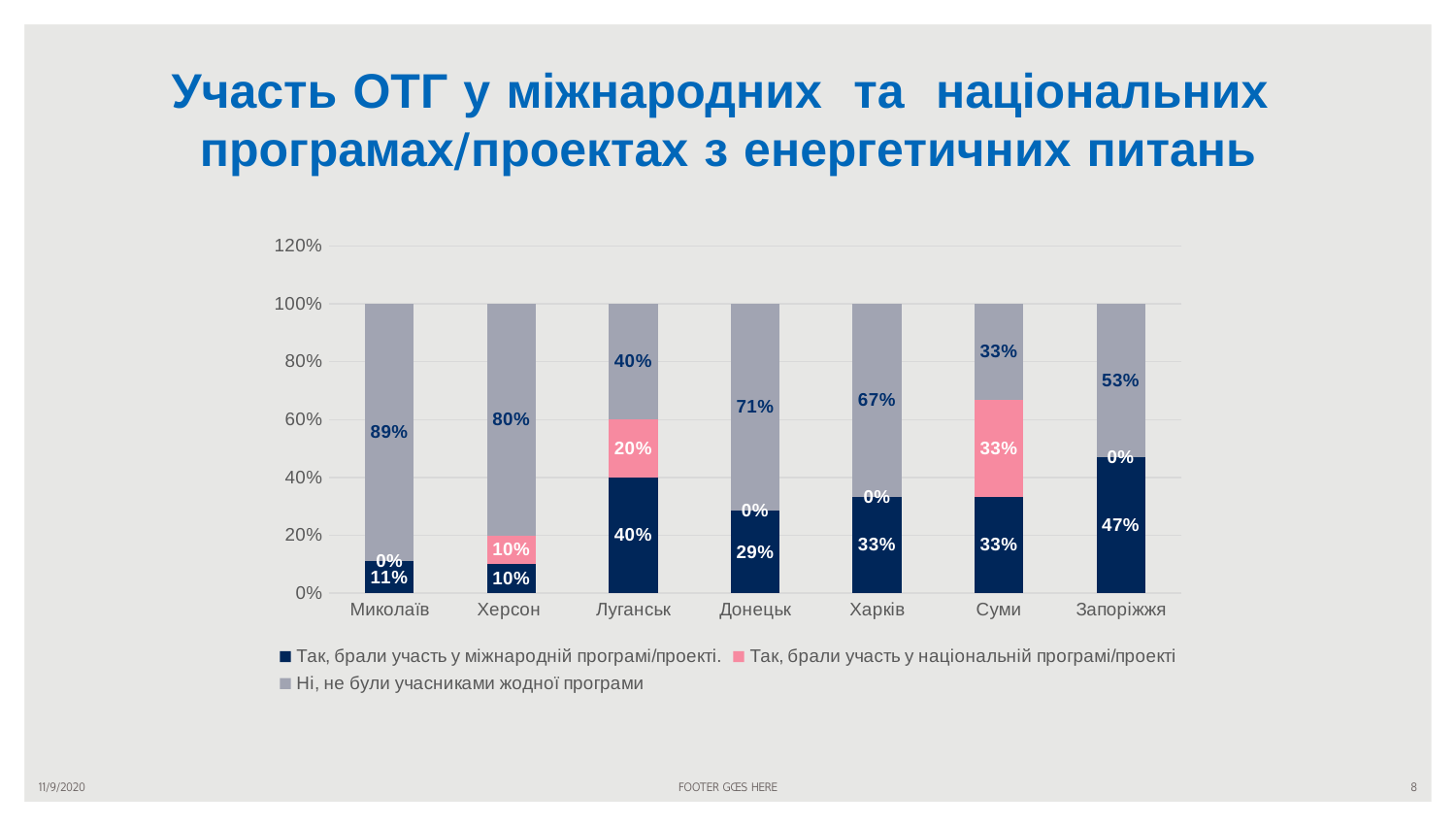

# Участь ОТГ у міжнародних  та  національних  програмах/проектах з енергетичних питань

### Chart

| Category | Так, брали участь у міжнародній програмі/проекті. | Так, брали участь у національній програмі/проекті | Ні, не були учасниками жодної програми |
|---|---|---|---|
| Миколаїв | 0.1111111111111111 | 0.0 | 0.8888888888888888 |
| Херсон  | 0.1 | 0.1 | 0.8 |
| Луганськ | 0.4 | 0.2 | 0.4 |
| Донецьк | 0.2857142857142857 | 0.0 | 0.7142857142857143 |
| Харків | 0.3333333333333333 | 0.0 | 0.6666666666666666 |
| Суми | 0.3333333333333333 | 0.3333333333333333 | 0.3333333333333333 |
| Запоріжжя | 0.47058823529411764 | 0.0 | 0.5294117647058824 |
11/9/2020
FOOTER GOES HERE
8